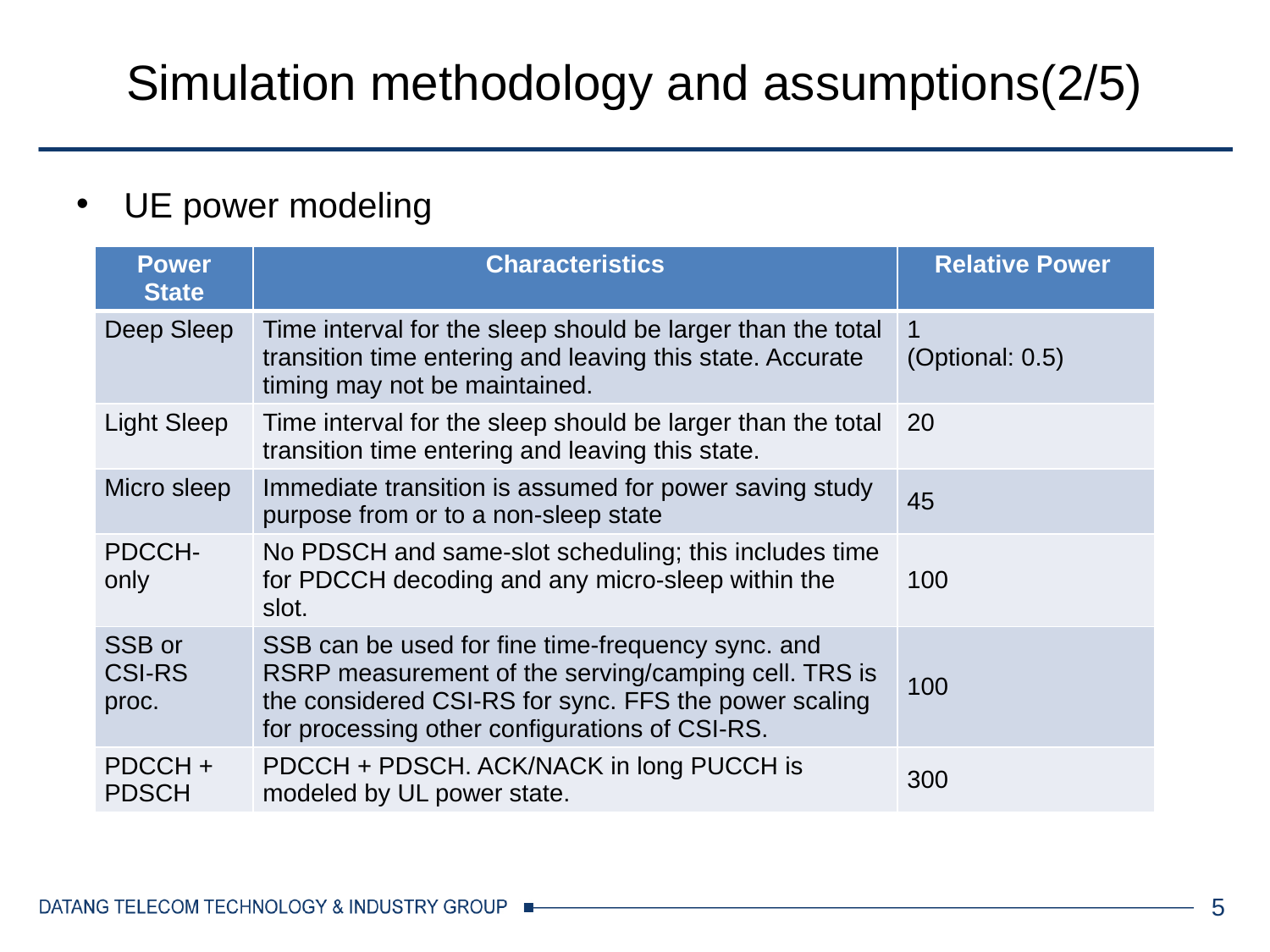

# Simulation methodology and assumptions(2/5)
UE power modeling
| Power State | Characteristics | Relative Power |
| --- | --- | --- |
| Deep Sleep | Time interval for the sleep should be larger than the total transition time entering and leaving this state. Accurate timing may not be maintained. | 1 (Optional: 0.5) |
| Light Sleep | Time interval for the sleep should be larger than the total transition time entering and leaving this state. | 20 |
| Micro sleep | Immediate transition is assumed for power saving study purpose from or to a non-sleep state | 45 |
| PDCCH-only | No PDSCH and same-slot scheduling; this includes time for PDCCH decoding and any micro-sleep within the slot. | 100 |
| SSB or CSI-RS proc. | SSB can be used for fine time-frequency sync. and RSRP measurement of the serving/camping cell. TRS is the considered CSI-RS for sync. FFS the power scaling for processing other configurations of CSI-RS. | 100 |
| PDCCH + PDSCH | PDCCH + PDSCH. ACK/NACK in long PUCCH is modeled by UL power state. | 300 |
5